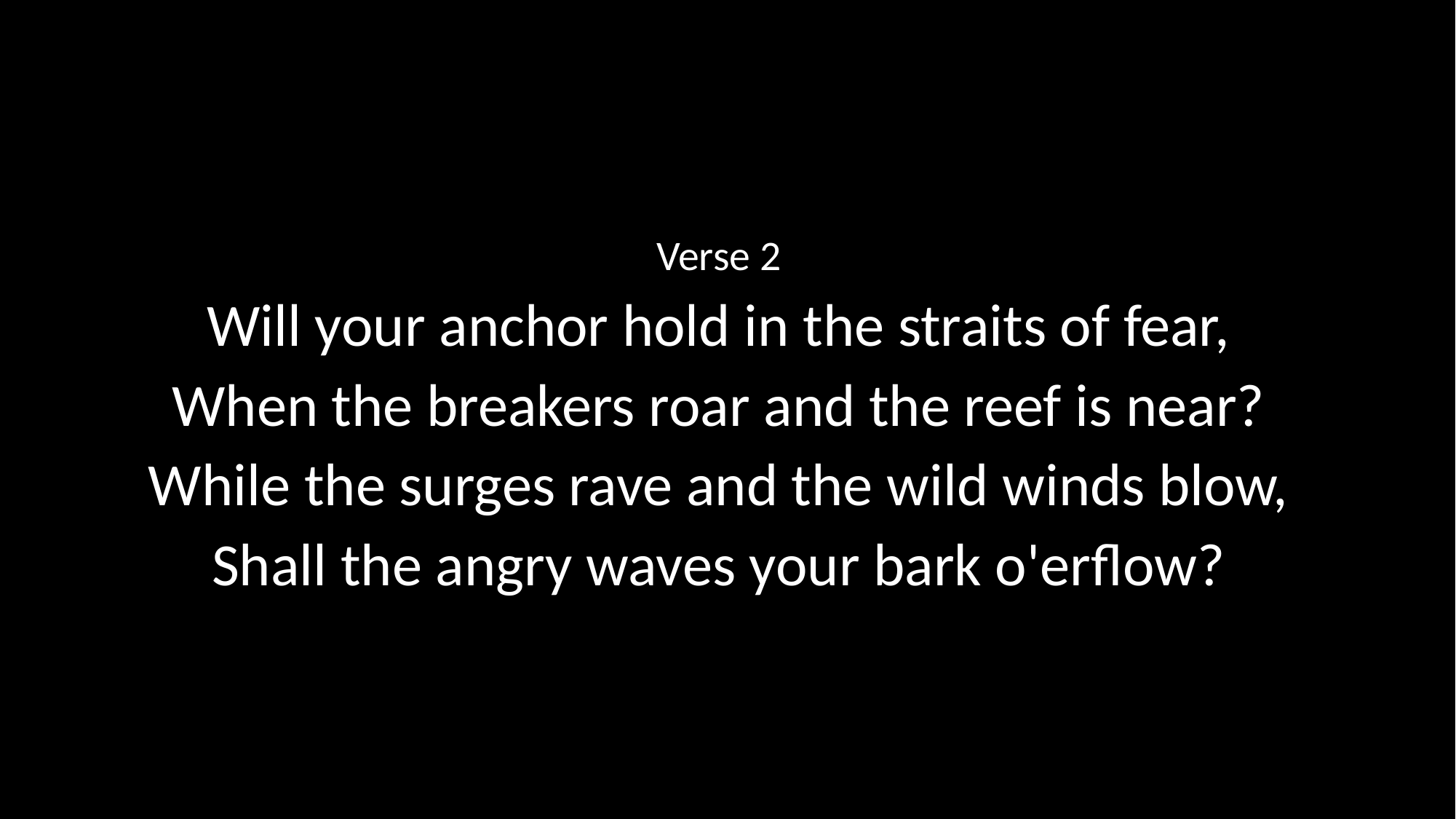

Verse 2
Will your anchor hold in the straits of fear,
When the breakers roar and the reef is near?
While the surges rave and the wild winds blow,
Shall the angry waves your bark o'erflow?